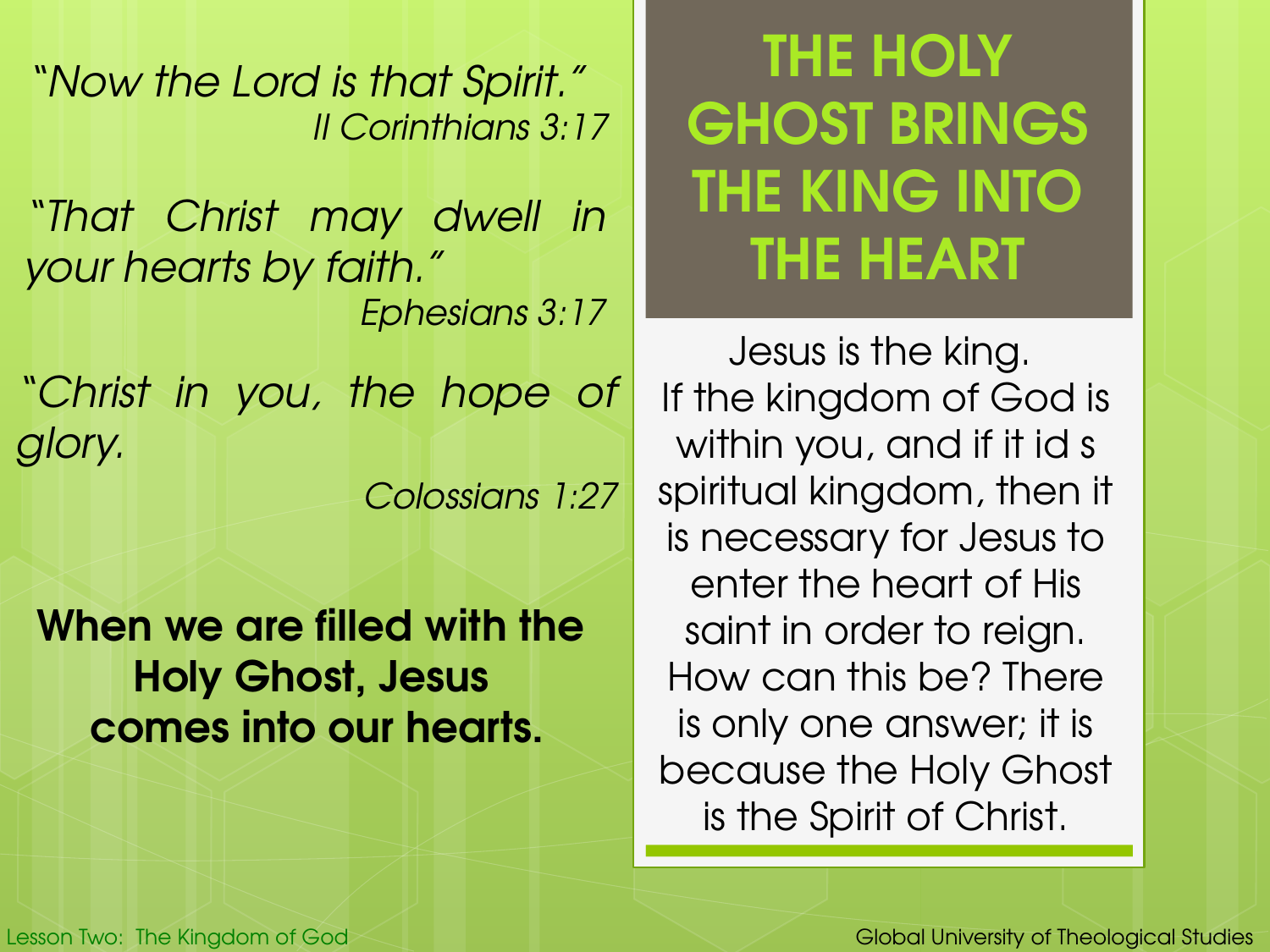

THE HOLY GHOST BRINGS THE KING INTO THE HEART
“Now the Lord is that Spirit.”
II Corinthians 3:17
“That Christ may dwell in your hearts by faith.”
Ephesians 3:17
Jesus is the king.
If the kingdom of God is within you, and if it id s spiritual kingdom, then it is necessary for Jesus to enter the heart of His saint in order to reign. How can this be? There is only one answer; it is because the Holy Ghost is the Spirit of Christ.
“Christ in you, the hope of glory.
 		      Colossians 1:27
When we are filled with the
Holy Ghost, Jesus
comes into our hearts.
 Global University of Theological Studies
Lesson Two:  The Kingdom of God